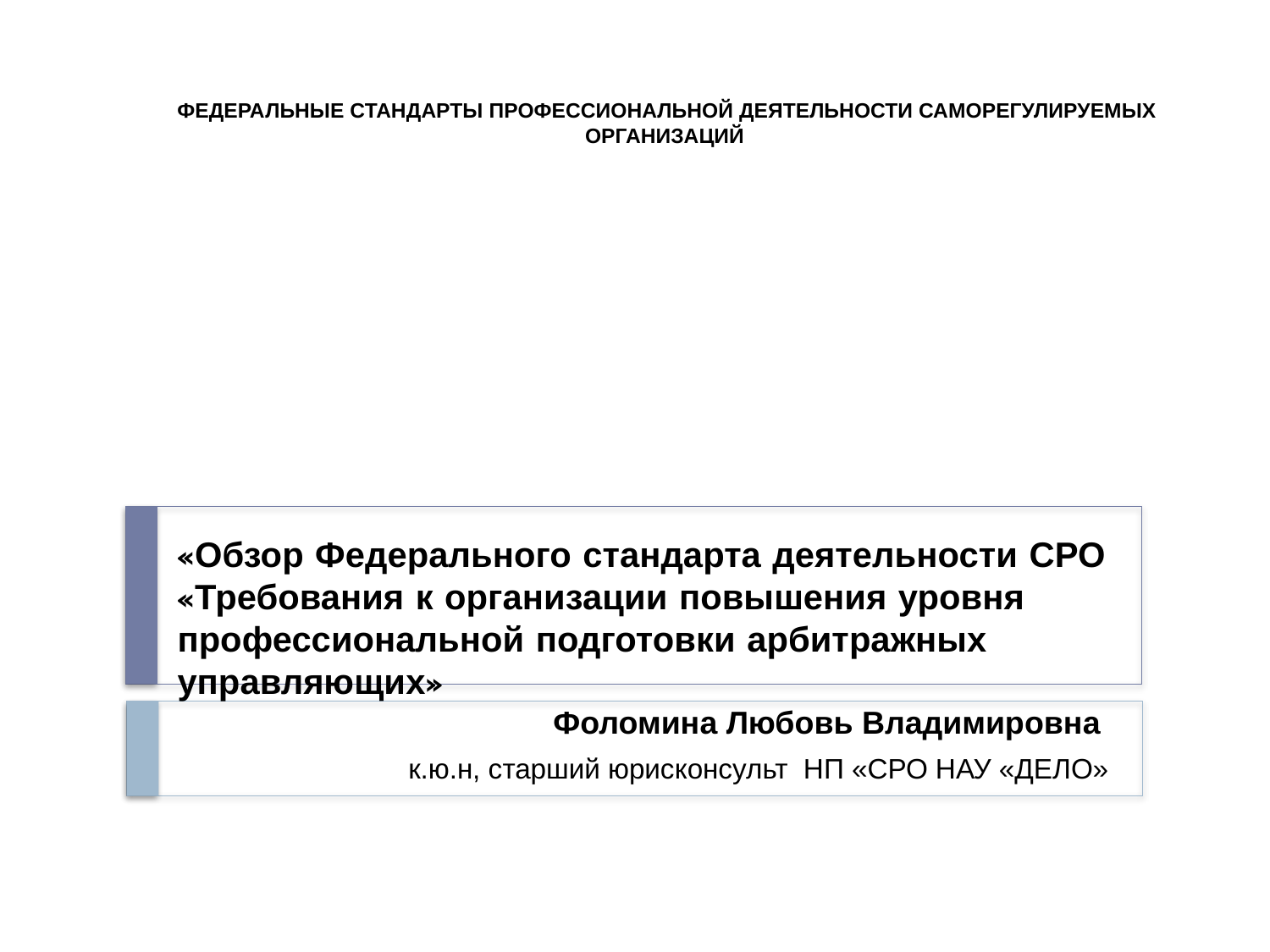

# Федеральные стандарты профессиональной деятельности саморегулируемых организаций
«Обзор Федерального стандарта деятельности СРО «Требования к организации повышения уровня профессиональной подготовки арбитражных управляющих»
Фоломина Любовь Владимировна
к.ю.н, старший юрисконсульт  НП «СРО НАУ «ДЕЛО»